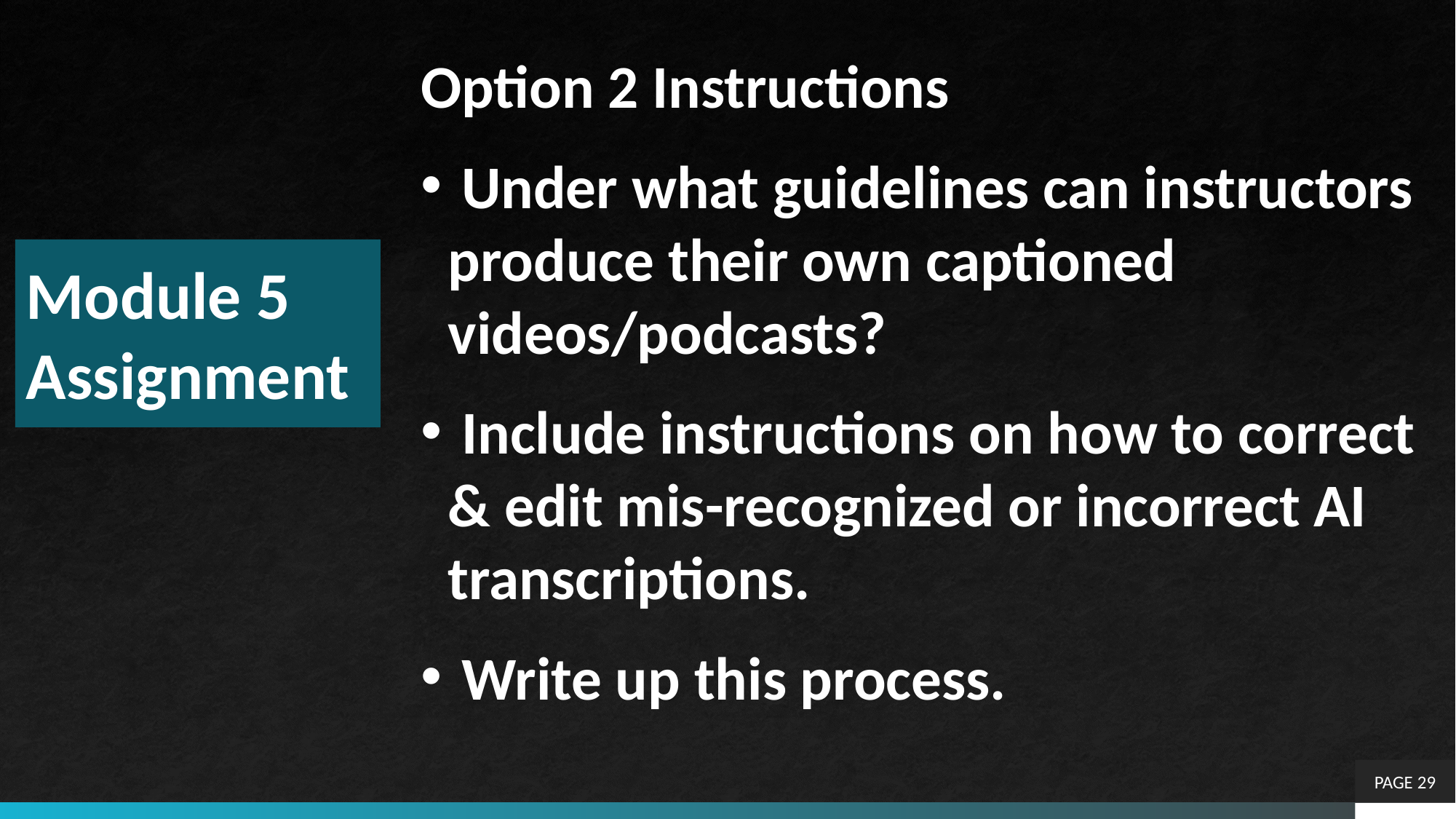

Option 2 Instructions
 Under what guidelines can instructors produce their own captioned videos/podcasts?
 Include instructions on how to correct & edit mis-recognized or incorrect AI transcriptions.
 Write up this process.
# Module 5 Assignment
PAGE 29